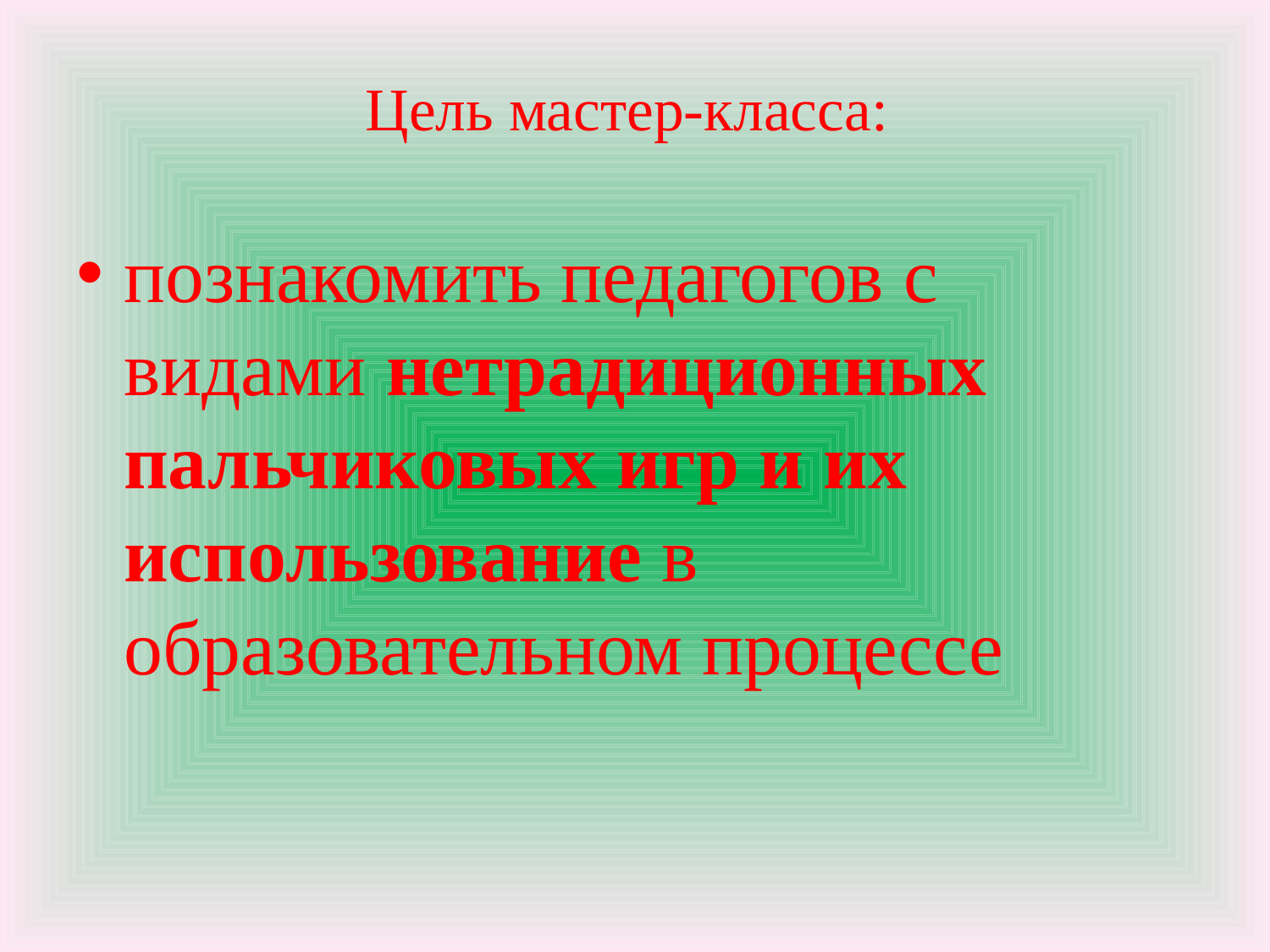

# Цель мастер-класса:
познакомить педагогов с видами нетрадиционных пальчиковых игр и их использование в образовательном процессе